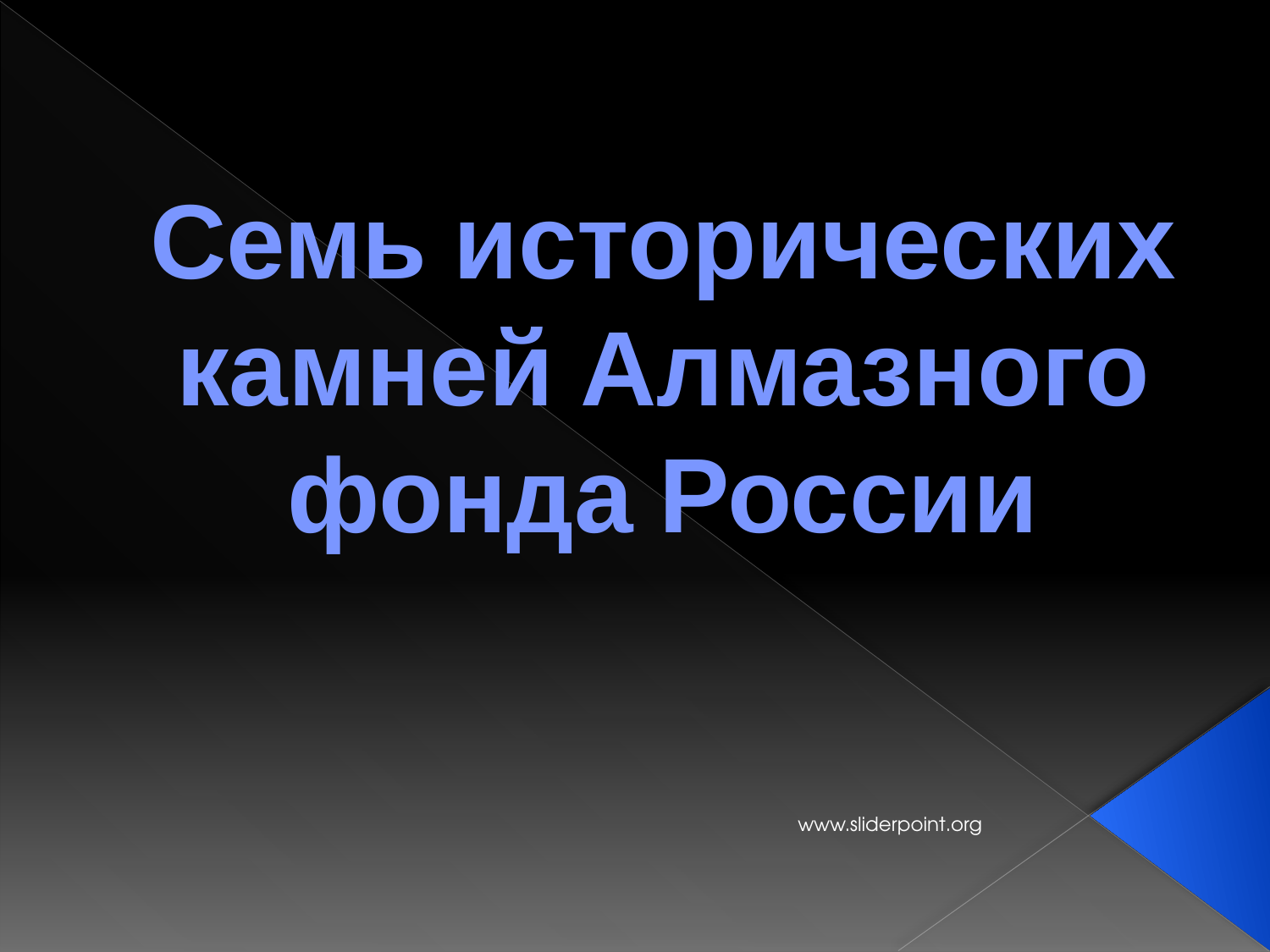

# Семь исторических камней Алмазного фонда России

www.sliderpoint.org